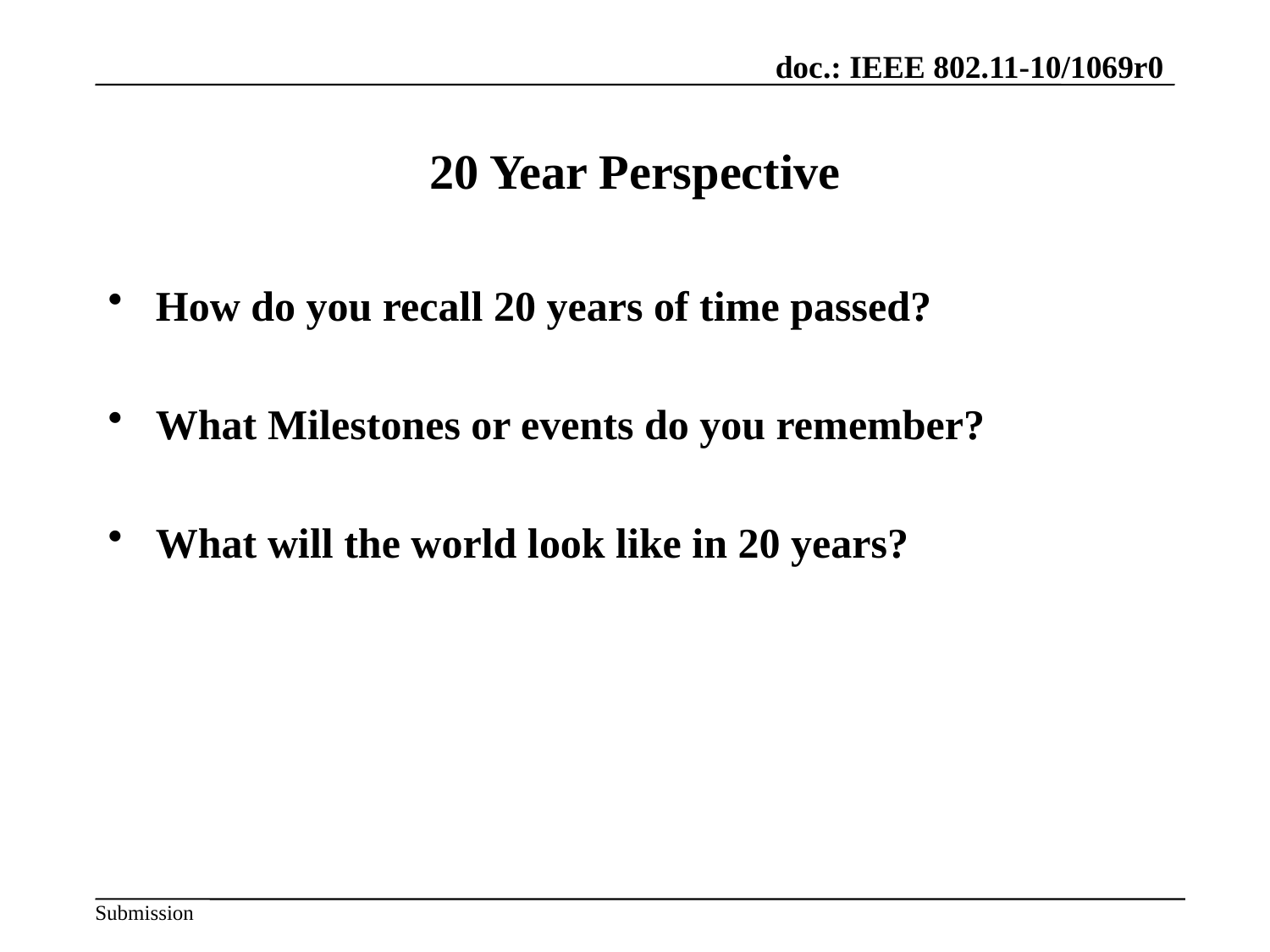

# 20 Year Perspective
How do you recall 20 years of time passed?

What Milestones or events do you remember?

What will the world look like in 20 years?